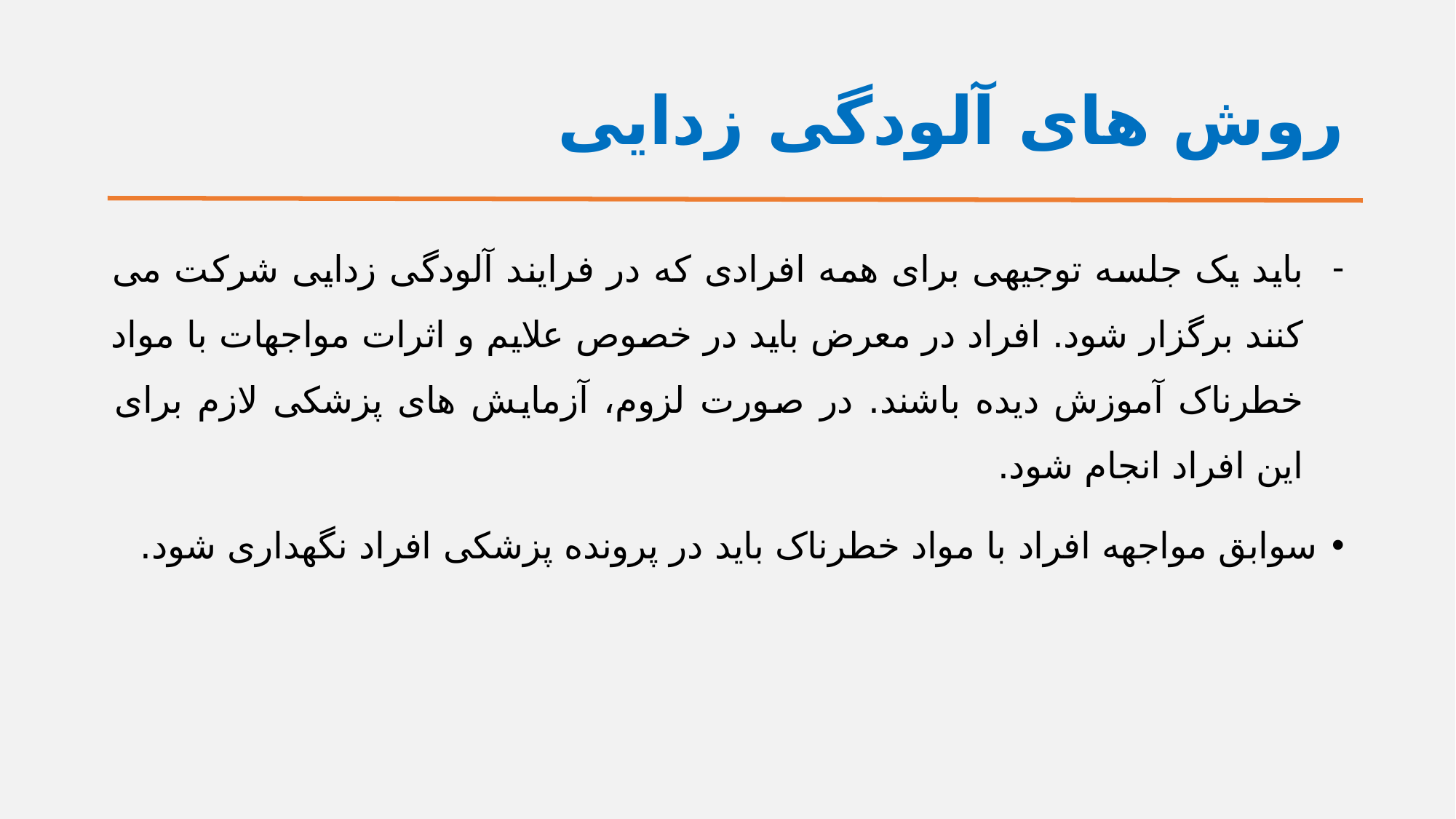

# روش های آلودگی زدایی
باید یک جلسه توجیهی برای همه افرادی که در فرایند آلودگی زدایی شرکت می کنند برگزار شود. افراد در معرض باید در خصوص علایم و اثرات مواجهات با مواد خطرناک آموزش دیده باشند. در صورت لزوم، آزمایش های پزشکی لازم برای این افراد انجام شود.
سوابق مواجهه افراد با مواد خطرناک باید در پرونده پزشکی افراد نگهداری شود.